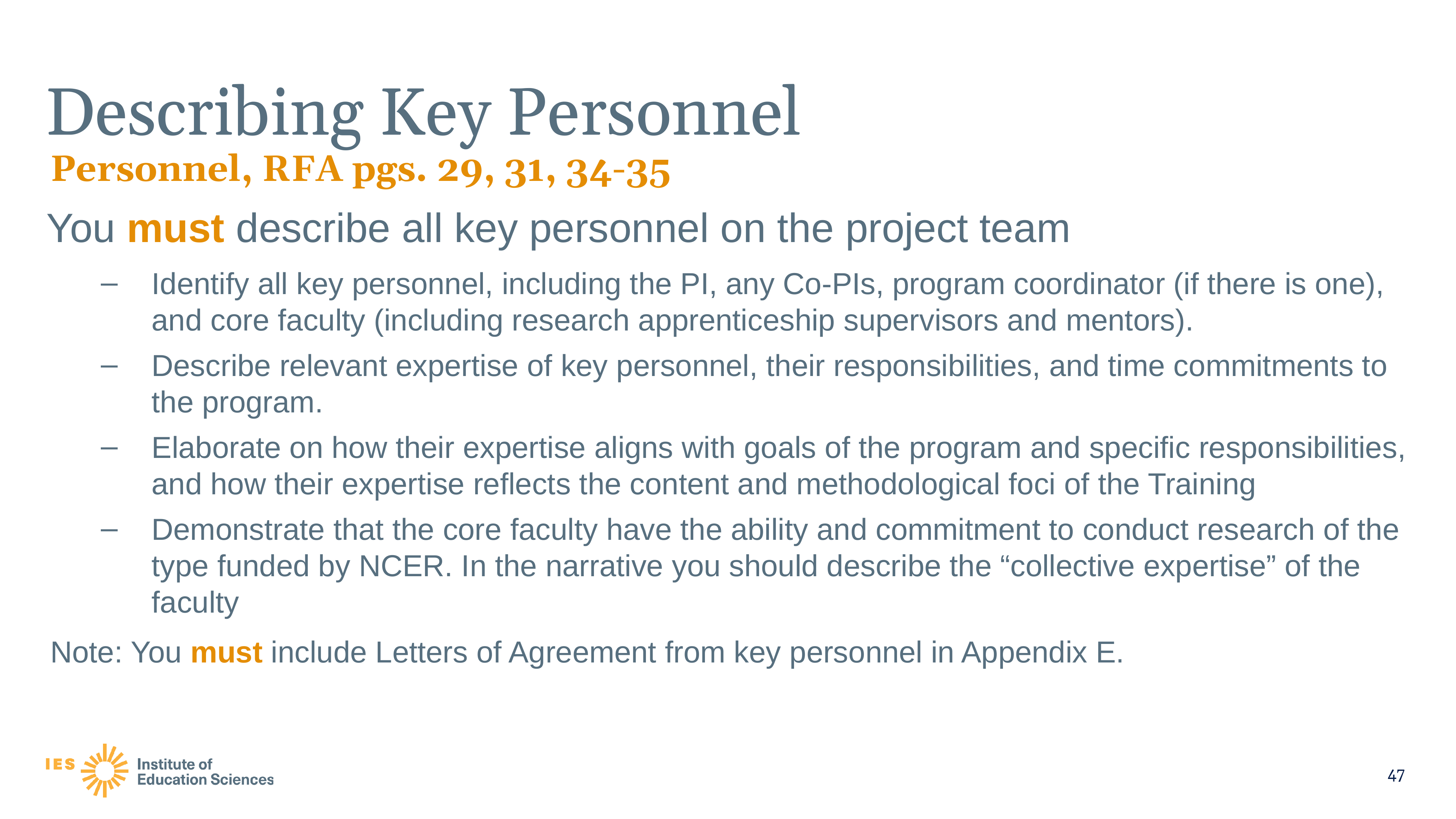

# Describing Key Personnel
Personnel, RFA pgs. 29, 31, 34-35
You must describe all key personnel on the project team
Identify all key personnel, including the PI, any Co-PIs, program coordinator (if there is one), and core faculty (including research apprenticeship supervisors and mentors).
Describe relevant expertise of key personnel, their responsibilities, and time commitments to the program.
Elaborate on how their expertise aligns with goals of the program and specific responsibilities, and how their expertise reflects the content and methodological foci of the Training
Demonstrate that the core faculty have the ability and commitment to conduct research of the type funded by NCER. In the narrative you should describe the “collective expertise” of the faculty
Note: You must include Letters of Agreement from key personnel in Appendix E.
47